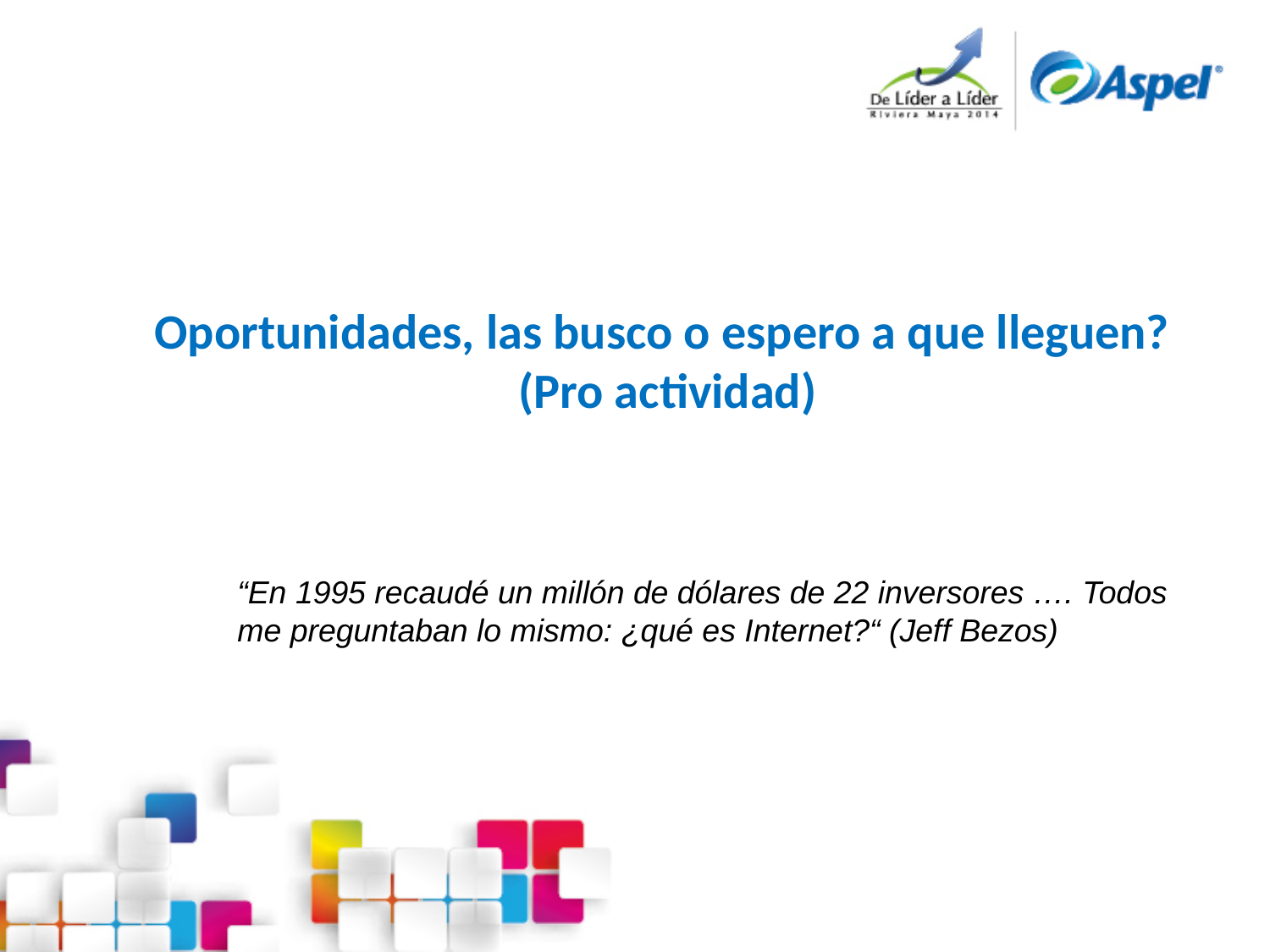

Oportunidades, las busco o espero a que lleguen?
(Pro actividad)
“En 1995 recaudé un millón de dólares de 22 inversores …. Todos me preguntaban lo mismo: ¿qué es Internet?“ (Jeff Bezos)